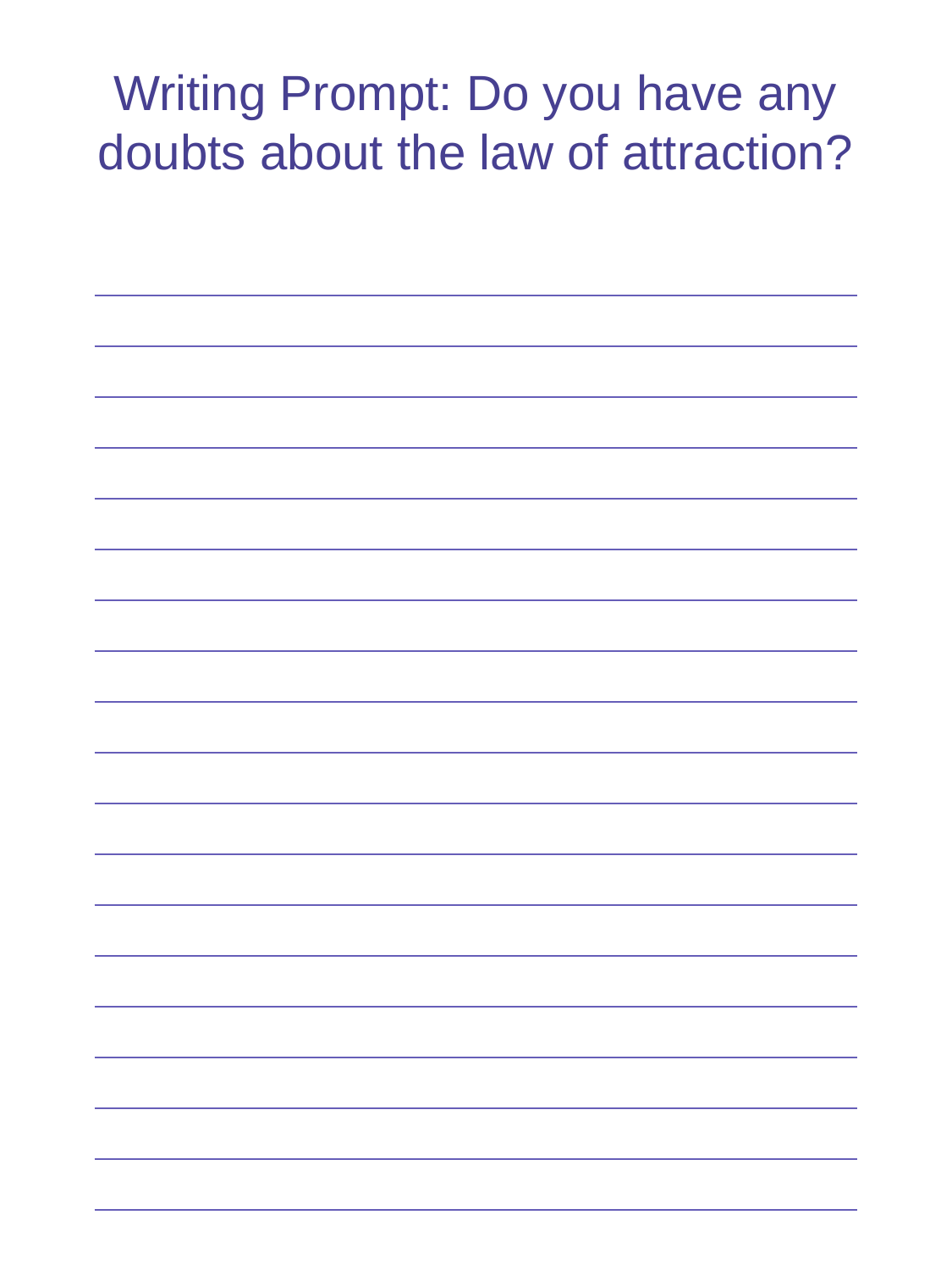

Writing Prompt: Do you have any doubts about the law of attraction?
|  |
| --- |
|  |
|  |
|  |
|  |
|  |
|  |
|  |
|  |
|  |
|  |
|  |
|  |
|  |
|  |
|  |
|  |
|  |